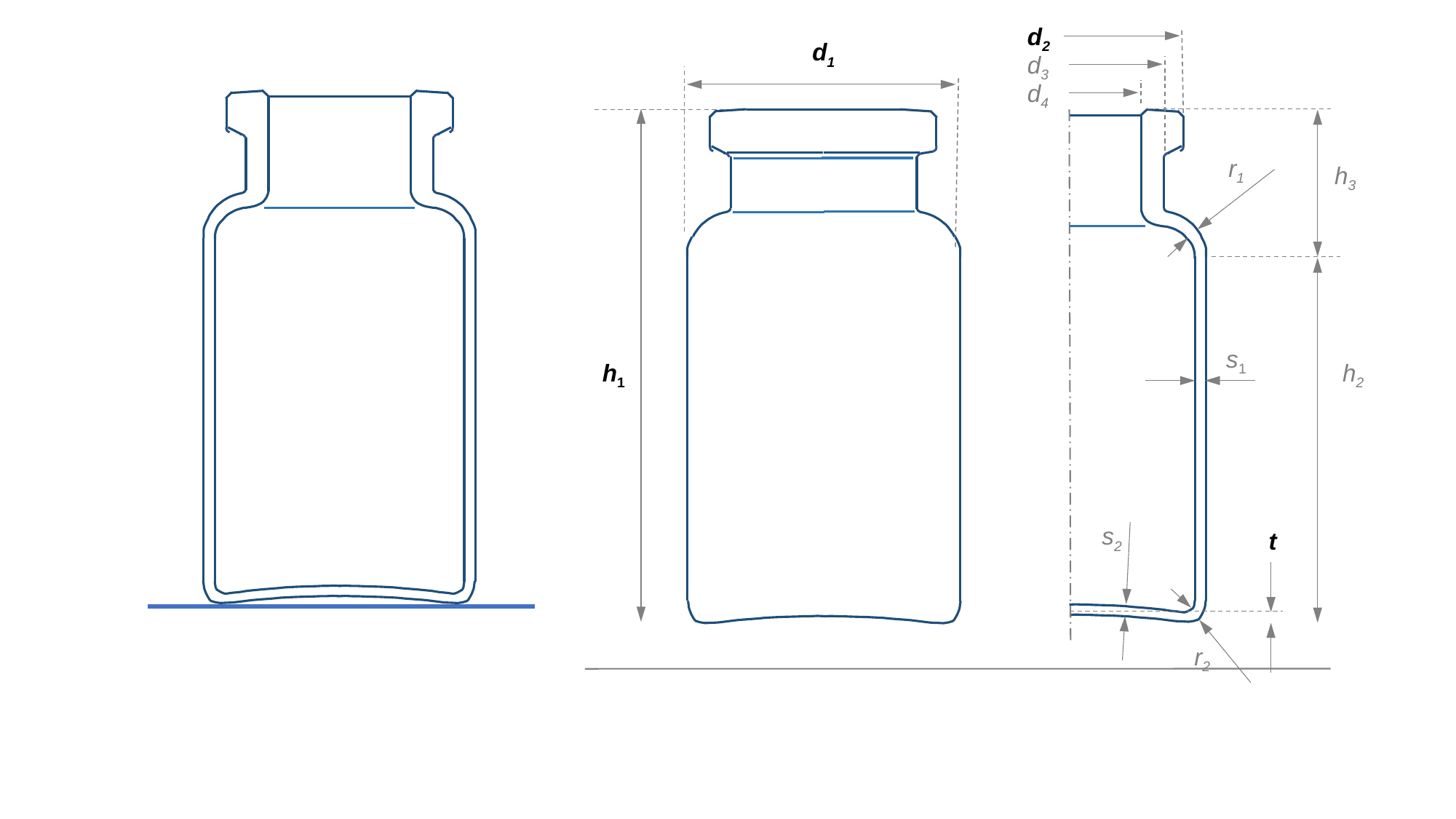

d2
d1
d3
d4

r1

h3

s1
h1
h2
s2
t

r2